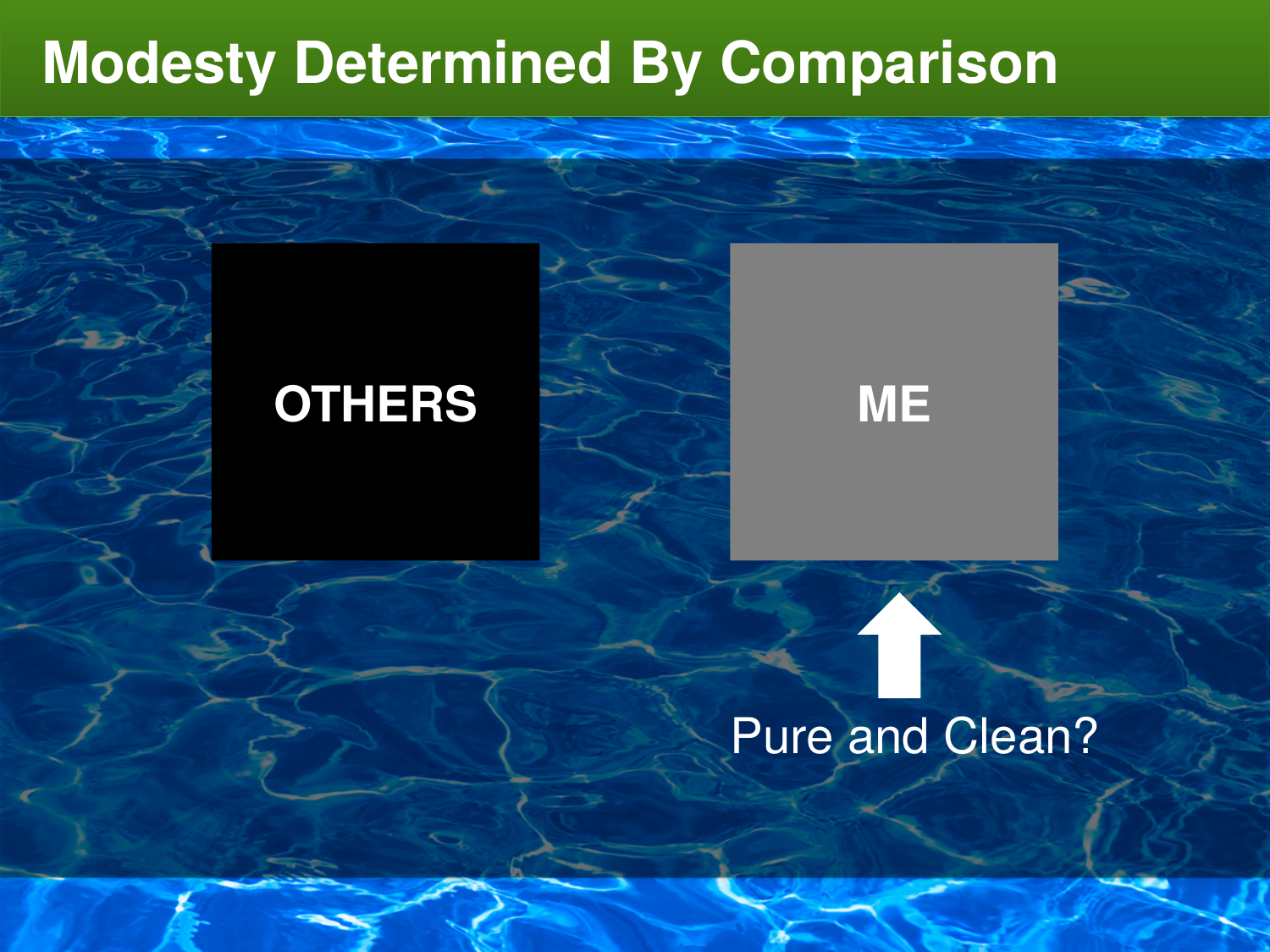

Modesty Determined By Comparison

OTHERS
ME

Pure and Clean?